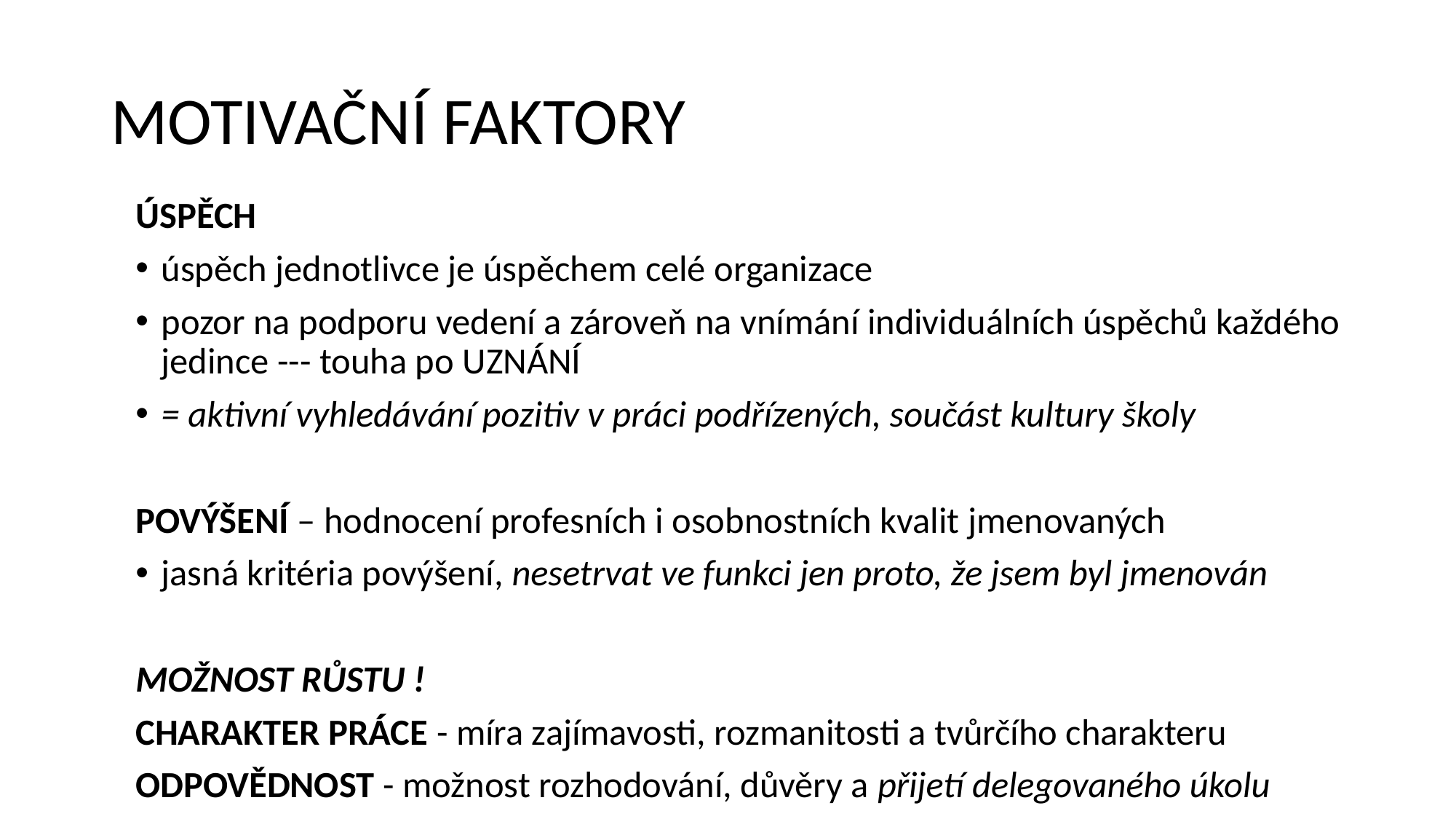

# MOTIVAČNÍ FAKTORY
ÚSPĚCH
úspěch jednotlivce je úspěchem celé organizace
pozor na podporu vedení a zároveň na vnímání individuálních úspěchů každého jedince --- touha po UZNÁNÍ
= aktivní vyhledávání pozitiv v práci podřízených, součást kultury školy

POVÝŠENÍ – hodnocení profesních i osobnostních kvalit jmenovaných
jasná kritéria povýšení, nesetrvat ve funkci jen proto, že jsem byl jmenován

MOŽNOST RŮSTU !
CHARAKTER PRÁCE - míra zajímavosti, rozmanitosti a tvůrčího charakteru
ODPOVĚDNOST - možnost rozhodování, důvěry a přijetí delegovaného úkolu